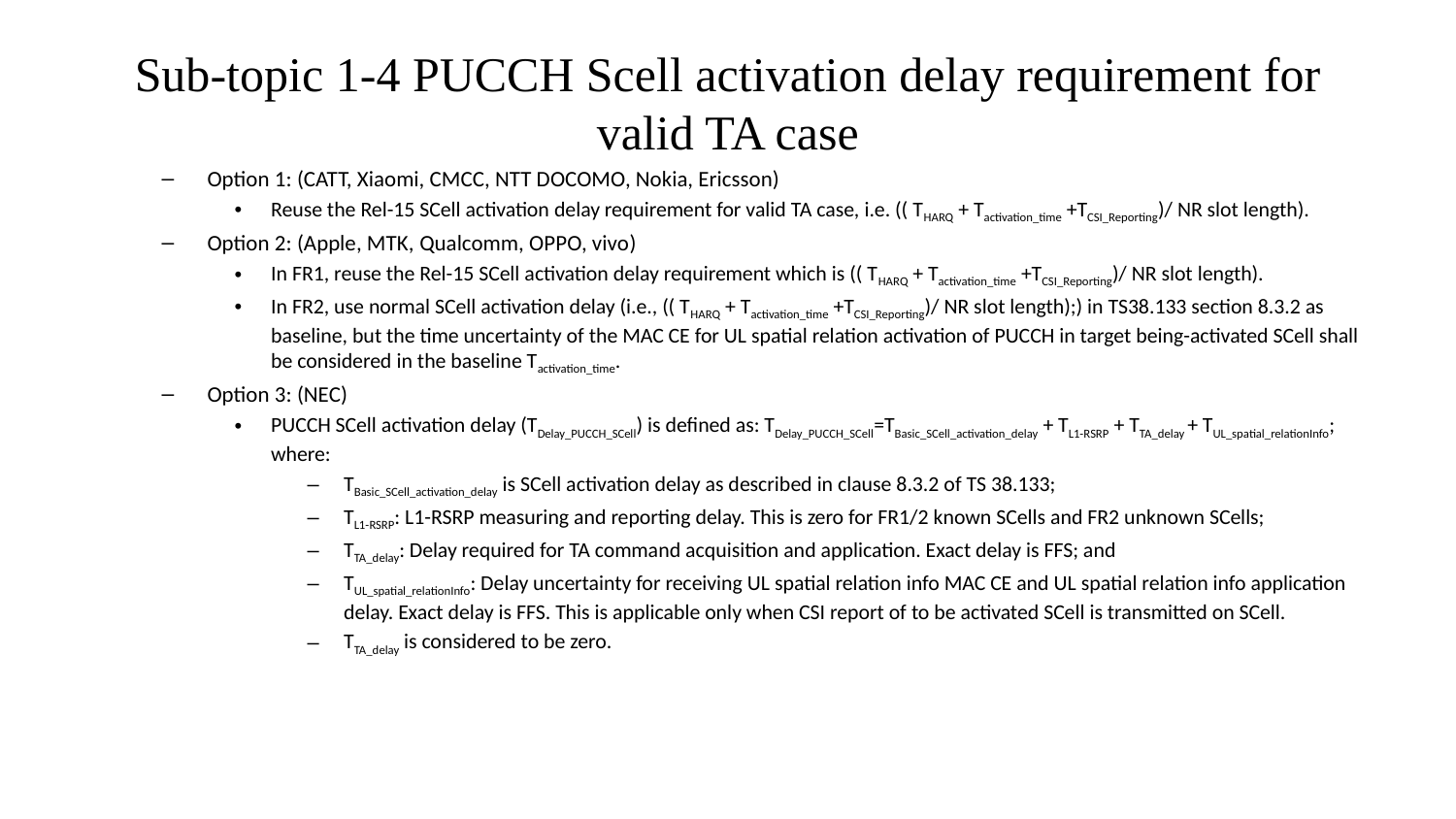

# Sub-topic 1-4 PUCCH Scell activation delay requirement for valid TA case
Option 1: (CATT, Xiaomi, CMCC, NTT DOCOMO, Nokia, Ericsson)
Reuse the Rel-15 SCell activation delay requirement for valid TA case, i.e. (( THARQ + Tactivation_time +TCSI_Reporting)/ NR slot length).
Option 2: (Apple, MTK, Qualcomm, OPPO, vivo)
In FR1, reuse the Rel-15 SCell activation delay requirement which is (( THARQ + Tactivation_time +TCSI_Reporting)/ NR slot length).
In FR2, use normal SCell activation delay (i.e., (( THARQ + Tactivation_time +TCSI_Reporting)/ NR slot length);) in TS38.133 section 8.3.2 as baseline, but the time uncertainty of the MAC CE for UL spatial relation activation of PUCCH in target being-activated SCell shall be considered in the baseline Tactivation_time.
Option 3: (NEC)
PUCCH SCell activation delay (TDelay_PUCCH_SCell) is defined as: TDelay_PUCCH_SCell=TBasic_SCell_activation_delay + TL1-RSRP + TTA_delay + TUL_spatial_relationInfo; where:
TBasic_SCell_activation_delay is SCell activation delay as described in clause 8.3.2 of TS 38.133;
TL1-RSRP: L1-RSRP measuring and reporting delay. This is zero for FR1/2 known SCells and FR2 unknown SCells;
TTA_delay: Delay required for TA command acquisition and application. Exact delay is FFS; and
TUL_spatial_relationInfo: Delay uncertainty for receiving UL spatial relation info MAC CE and UL spatial relation info application delay. Exact delay is FFS. This is applicable only when CSI report of to be activated SCell is transmitted on SCell.
TTA_delay is considered to be zero.